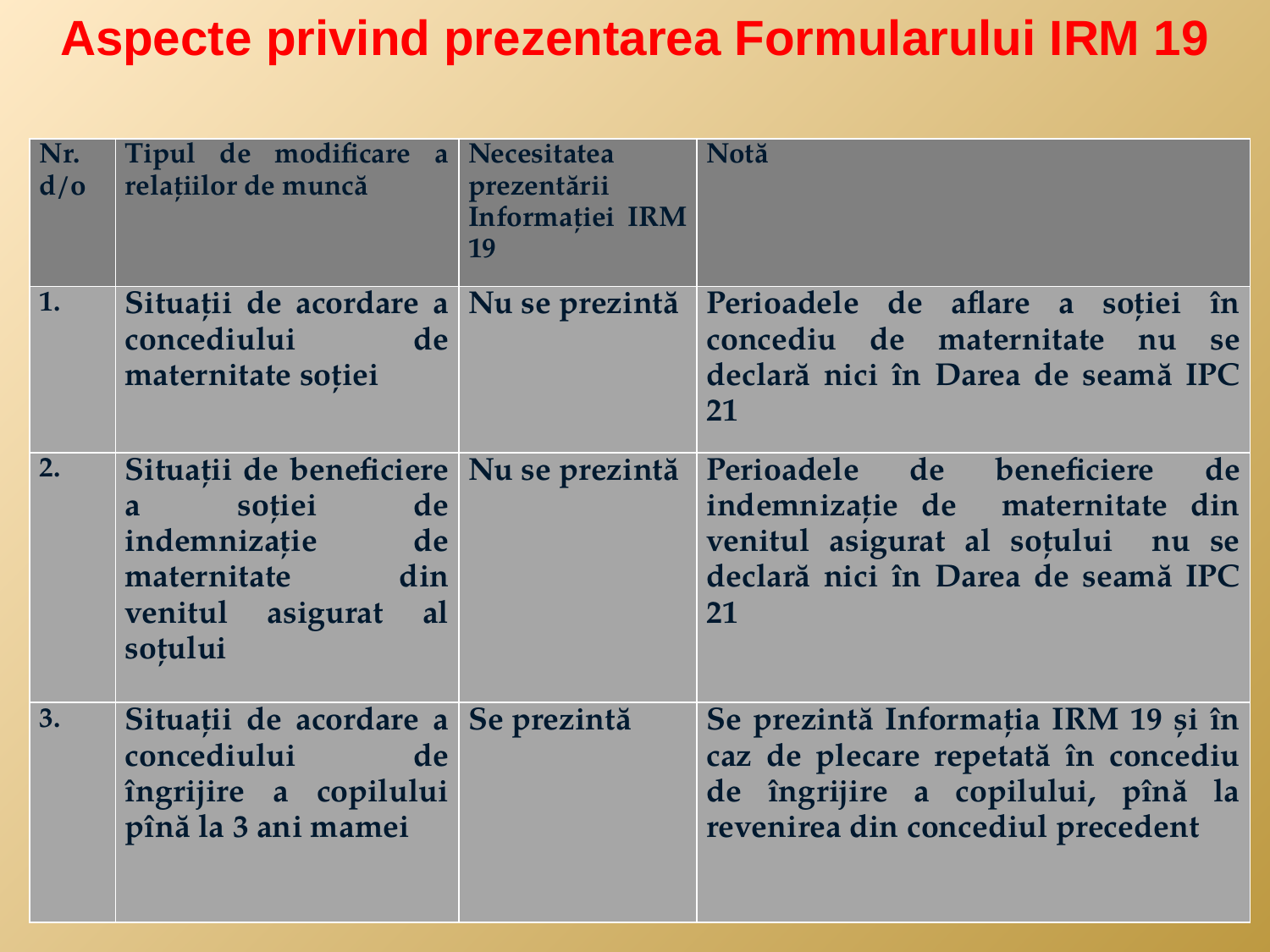

# Aspecte privind prezentarea Formularului IRM 19
Aspecte privind prezentarea Formularului IRM 19
| Nr. d/o | Tipul de modificare a relaţiilor de muncă | Necesitatea prezentării Informaţiei IRM 19 | Notă |
| --- | --- | --- | --- |
| 1. | Situaţii de acordare a concediului de maternitate soţiei | Nu se prezintă | Perioadele de aflare a soţiei în concediu de maternitate nu se declară nici în Darea de seamă IPC 21 |
| 2. | Situaţii de beneficiere a soţiei de indemnizaţie de maternitate din venitul asigurat al soţului | Nu se prezintă | Perioadele de beneficiere de indemnizaţie de maternitate din venitul asigurat al soţului nu se declară nici în Darea de seamă IPC 21 |
| 3. | Situaţii de acordare a concediului de îngrijire a copilului pînă la 3 ani mamei | Se prezintă | Se prezintă Informaţia IRM 19 şi în caz de plecare repetată în concediu de îngrijire a copilului, pînă la revenirea din concediul precedent |